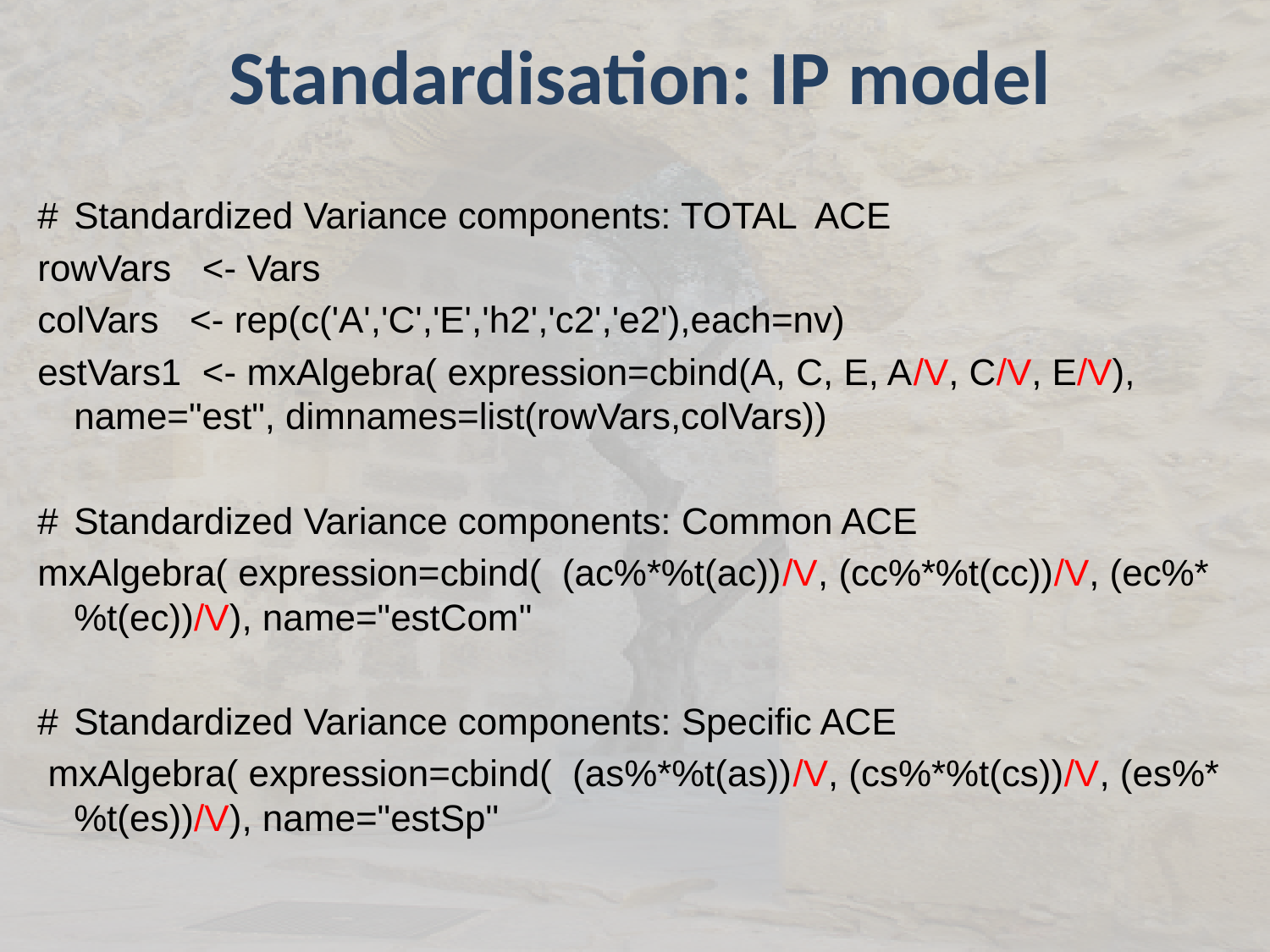

# Standardisation: IP model
# 	Standardized Variance components: TOTAL  ACE
rowVars   <- Vars
colVars   <- rep(c('A','C','E','h2','c2','e2'),each=nv)
estVars1  <- mxAlgebra( expression=cbind(A, C, E, A/V, C/V, E/V), name="est", dimnames=list(rowVars,colVars))

# 	Standardized Variance components: Common ACE
mxAlgebra( expression=cbind(  (ac%*%t(ac))/V, (cc%*%t(cc))/V, (ec%*%t(ec))/V), name="estCom"

# 	Standardized Variance components: Specific ACE
 mxAlgebra( expression=cbind(  (as%*%t(as))/V, (cs%*%t(cs))/V, (es%*%t(es))/V), name="estSp"